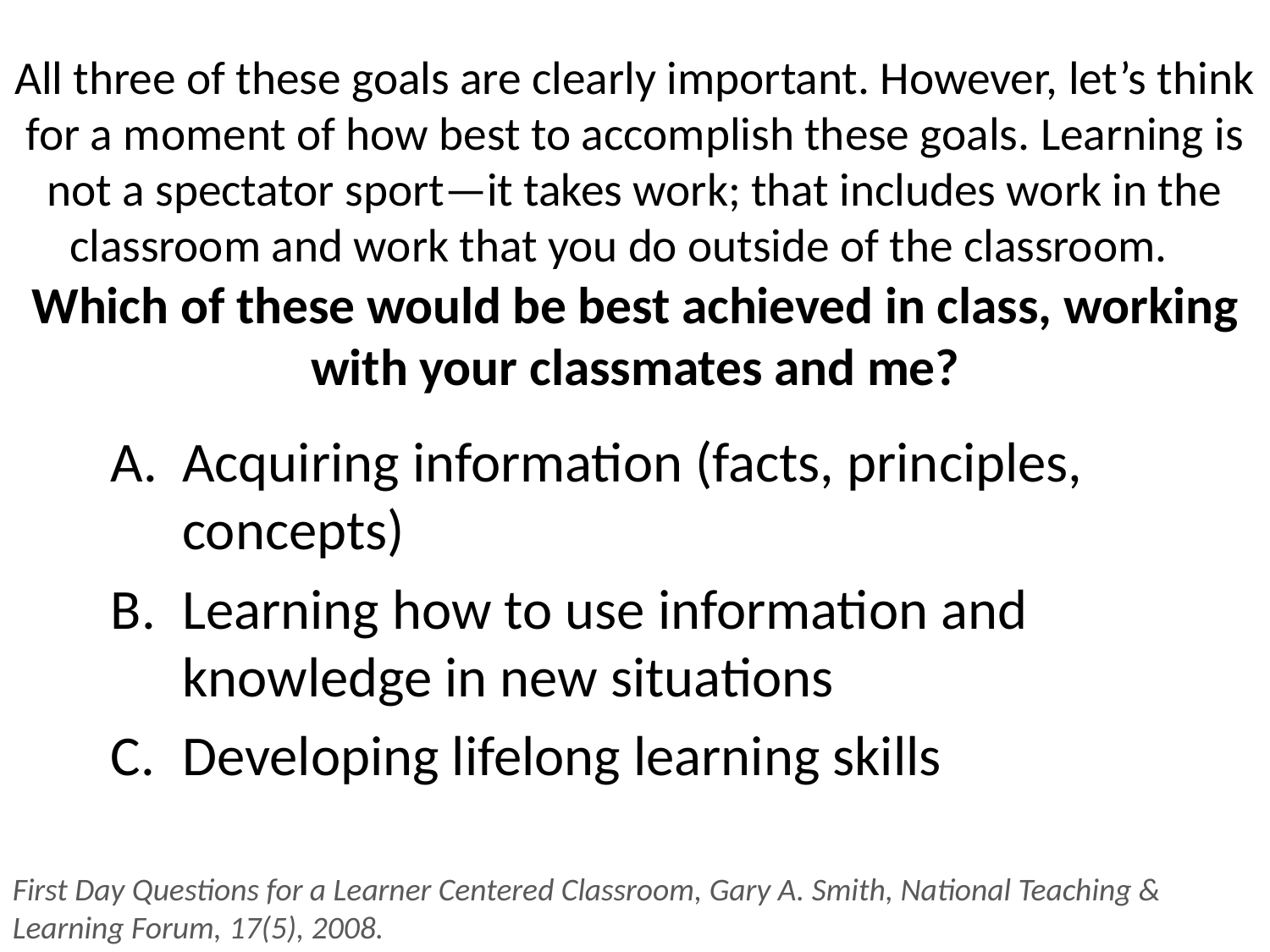

# All three of these goals are clearly important. However, let’s think for a moment of how best to accomplish these goals. Learning is not a spectator sport—it takes work; that includes work in the classroom and work that you do outside of the classroom. Which of these would be best achieved in class, working with your classmates and me?
Acquiring information (facts, principles, concepts)
Learning how to use information and knowledge in new situations
Developing lifelong learning skills
First Day Questions for a Learner Centered Classroom, Gary A. Smith, National Teaching & Learning Forum, 17(5), 2008.